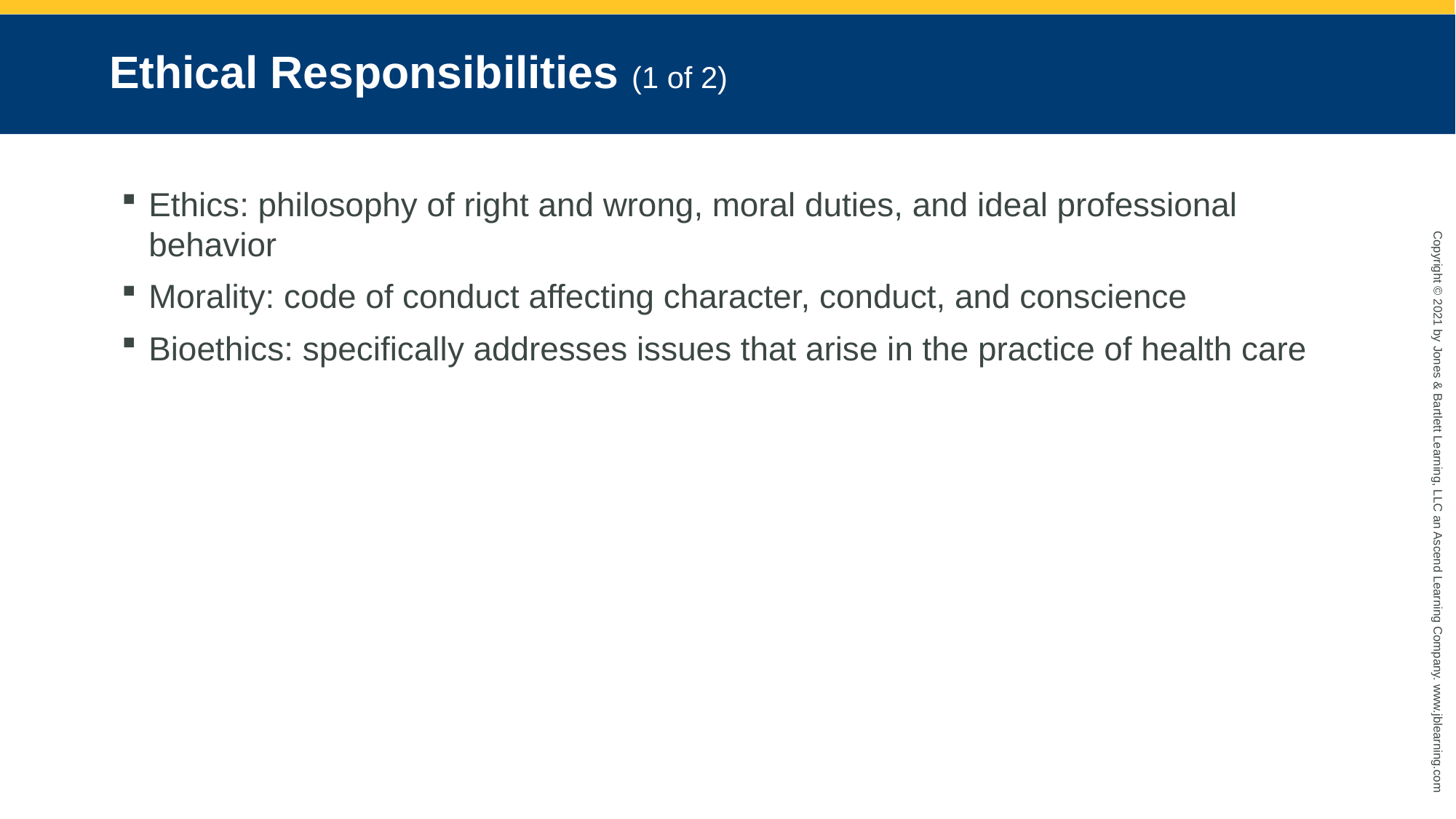

# Ethical Responsibilities (1 of 2)
Ethics: philosophy of right and wrong, moral duties, and ideal professional behavior
Morality: code of conduct affecting character, conduct, and conscience
Bioethics: specifically addresses issues that arise in the practice of health care